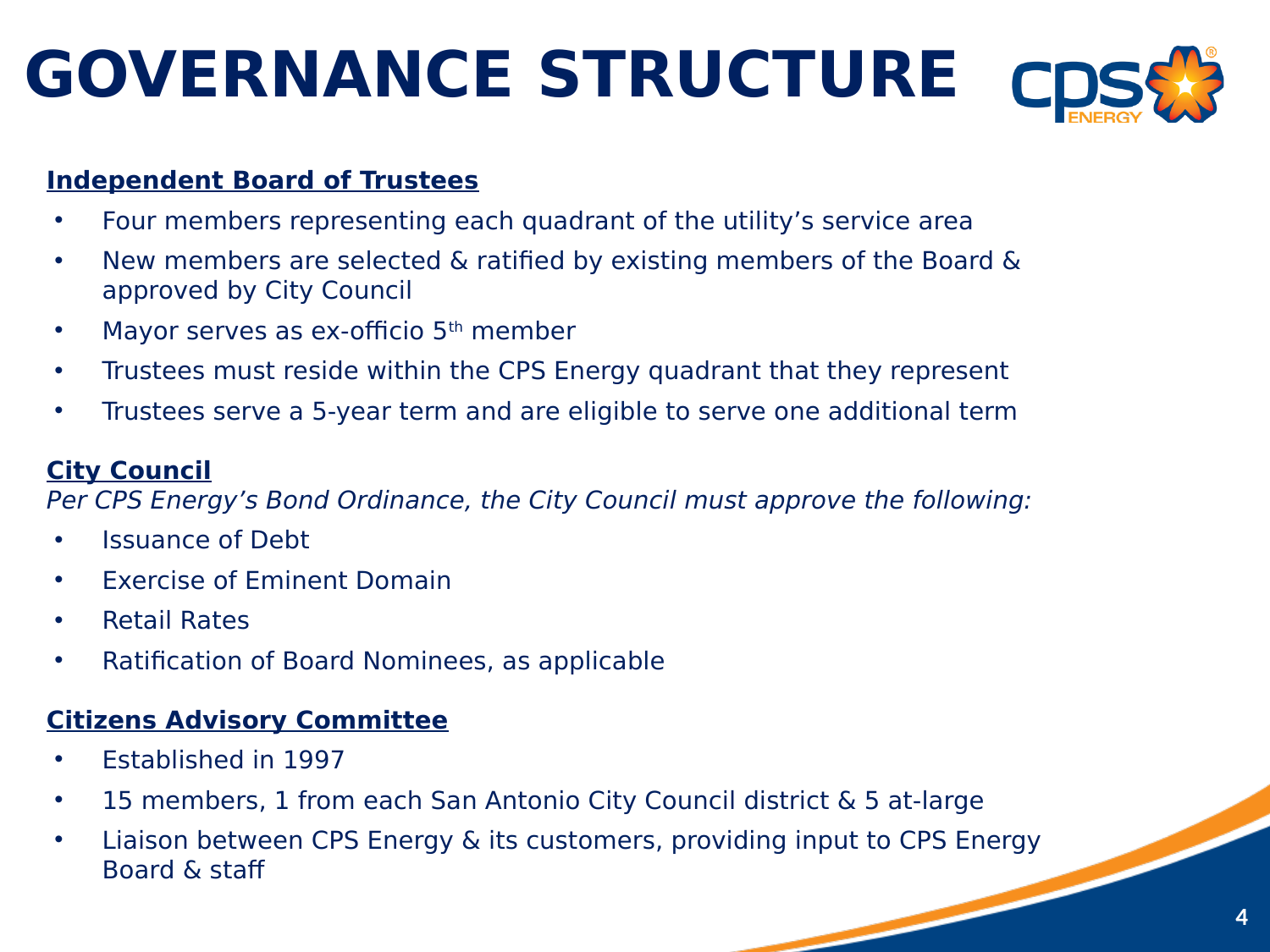

Governance Structure
Independent Board of Trustees
Four members representing each quadrant of the utility’s service area
New members are selected & ratified by existing members of the Board & approved by City Council
Mayor serves as ex-officio 5th member
Trustees must reside within the CPS Energy quadrant that they represent
Trustees serve a 5-year term and are eligible to serve one additional term

City Council
Per CPS Energy’s Bond Ordinance, the City Council must approve the following:
Issuance of Debt
Exercise of Eminent Domain
Retail Rates
Ratification of Board Nominees, as applicable

Citizens Advisory Committee
Established in 1997
15 members, 1 from each San Antonio City Council district & 5 at-large
Liaison between CPS Energy & its customers, providing input to CPS Energy Board & staff

>1000
Jobs
4